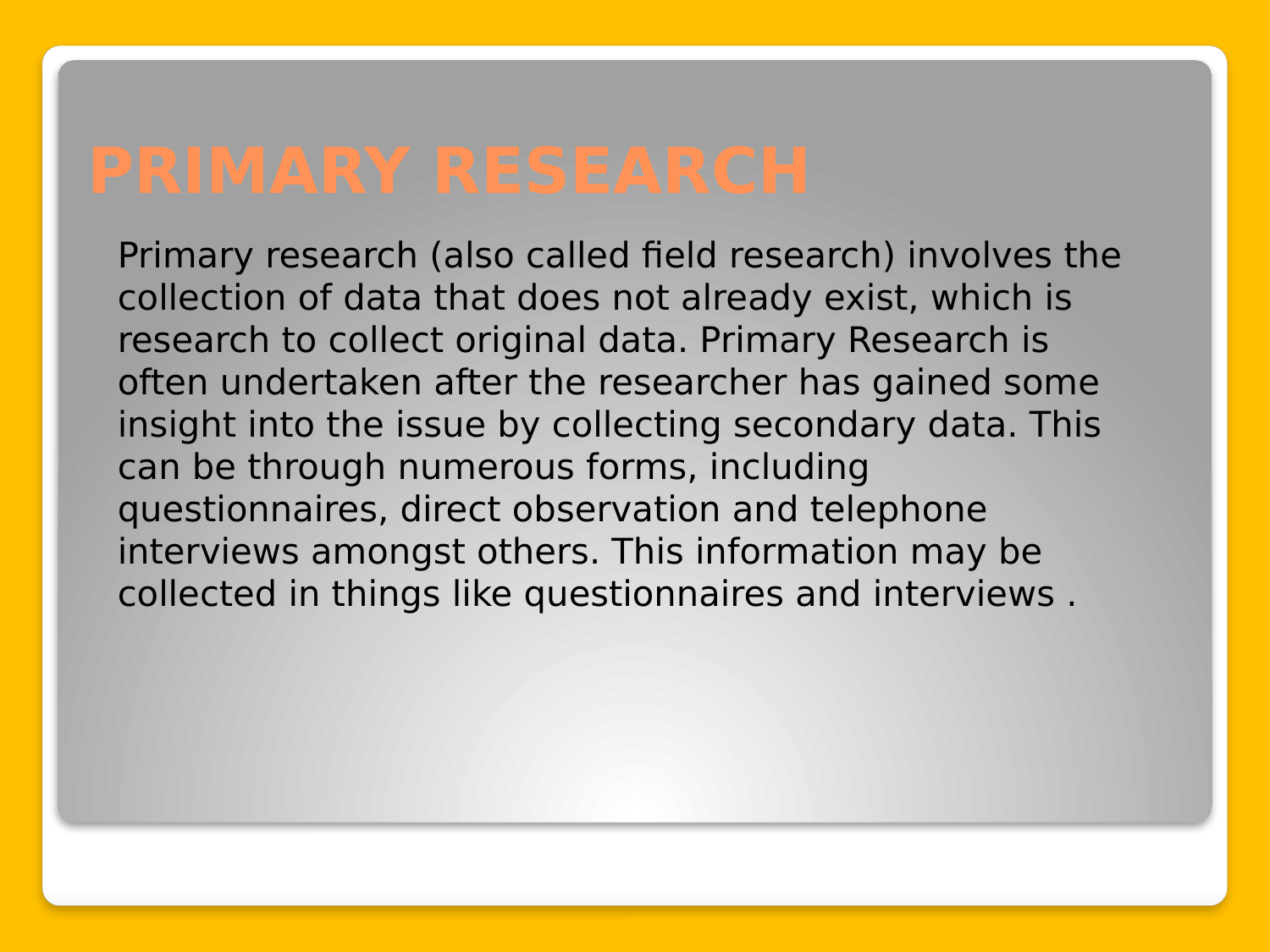

# PRIMARY RESEARCH
Primary research (also called field research) involves the collection of data that does not already exist, which is research to collect original data. Primary Research is often undertaken after the researcher has gained some insight into the issue by collecting secondary data. This can be through numerous forms, including questionnaires, direct observation and telephone interviews amongst others. This information may be collected in things like questionnaires and interviews .